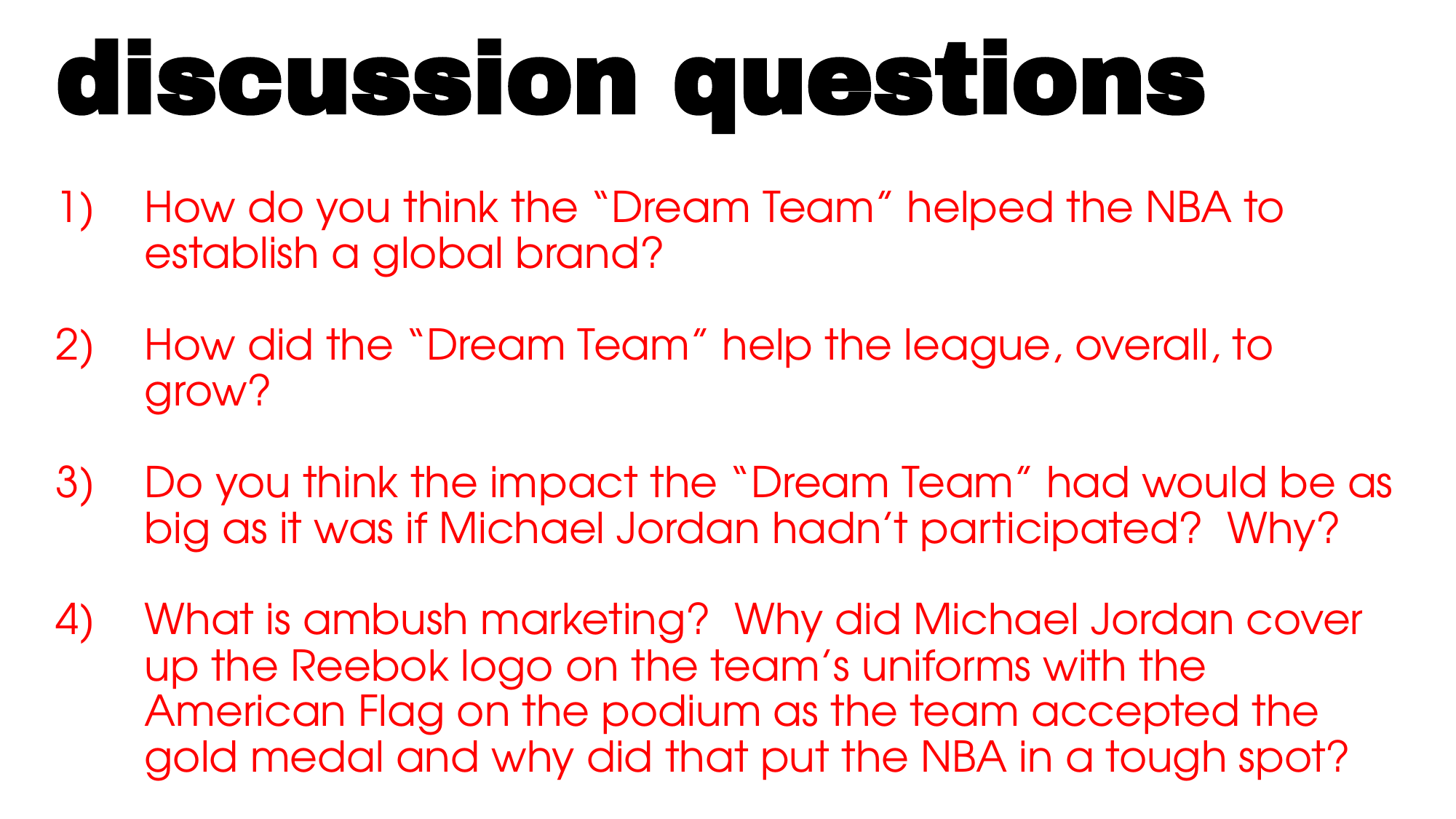

# discussion questions
How do you think the “Dream Team” helped the NBA to establish a global brand?

How did the “Dream Team” help the league, overall, to grow?

Do you think the impact the “Dream Team” had would be as big as it was if Michael Jordan hadn’t participated?  Why?

What is ambush marketing?  Why did Michael Jordan cover up the Reebok logo on the team’s uniforms with the American Flag on the podium as the team accepted the gold medal and why did that put the NBA in a tough spot?